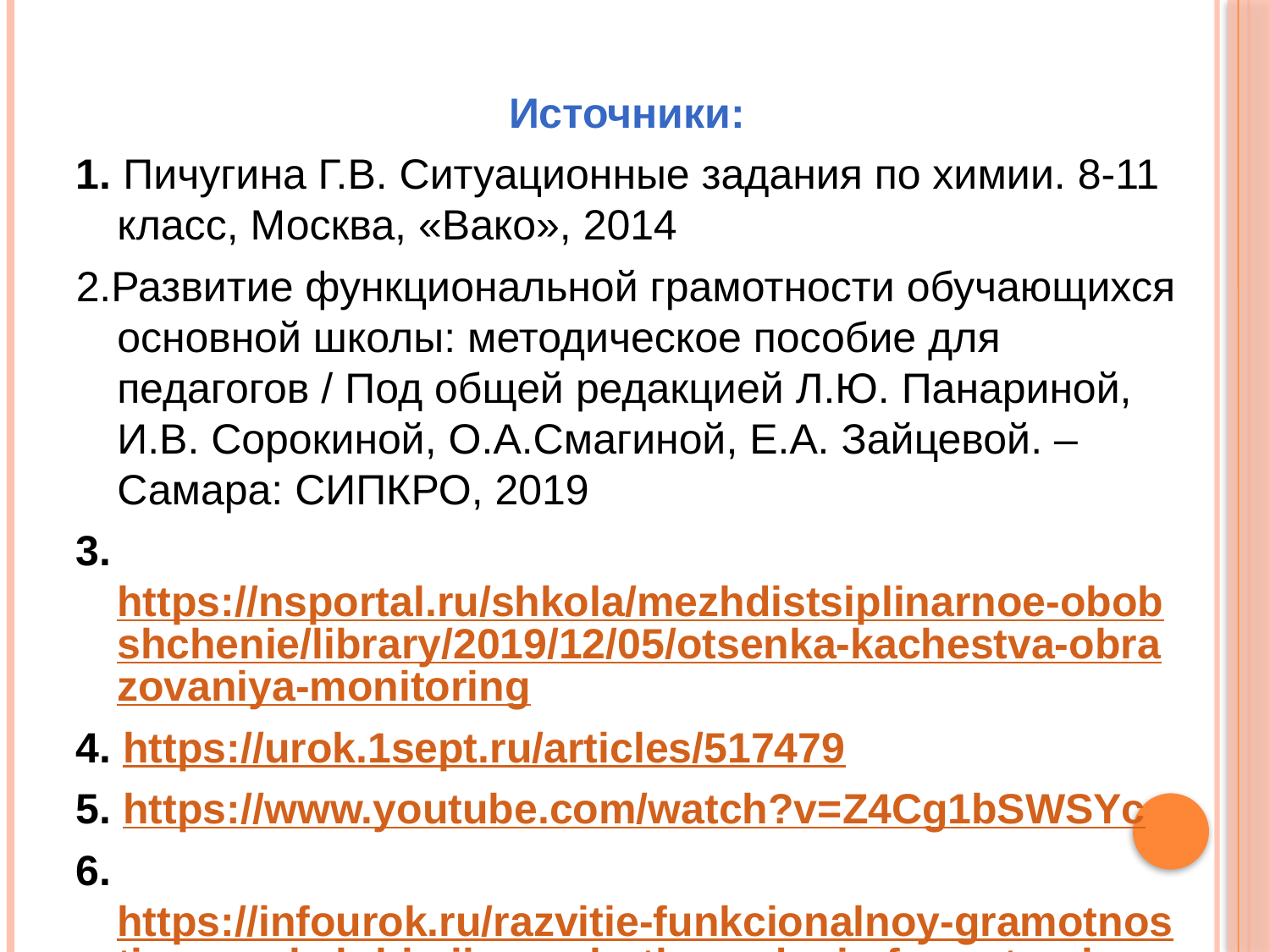

Источники:
1. Пичугина Г.В. Ситуационные задания по химии. 8-11 класс, Москва, «Вако», 2014
2.Развитие функциональной грамотности обучающихся основной школы: методическое пособие для педагогов / Под общей редакцией Л.Ю. Панариной, И.В. Сорокиной, О.А.Смагиной, Е.А. Зайцевой. – Самара: СИПКРО, 2019
3. https://nsportal.ru/shkola/mezhdistsiplinarnoe-obobshchenie/library/2019/12/05/otsenka-kachestva-obrazovaniya-monitoring
4. https://urok.1sept.ru/articles/517479
5. https://www.youtube.com/watch?v=Z4Cg1bSWSYc
6. https://infourok.ru/razvitie-funkcionalnoy-gramotnosti-na-urokah-himii-razrabotka-zadaniy-formata-pisa-873431.html